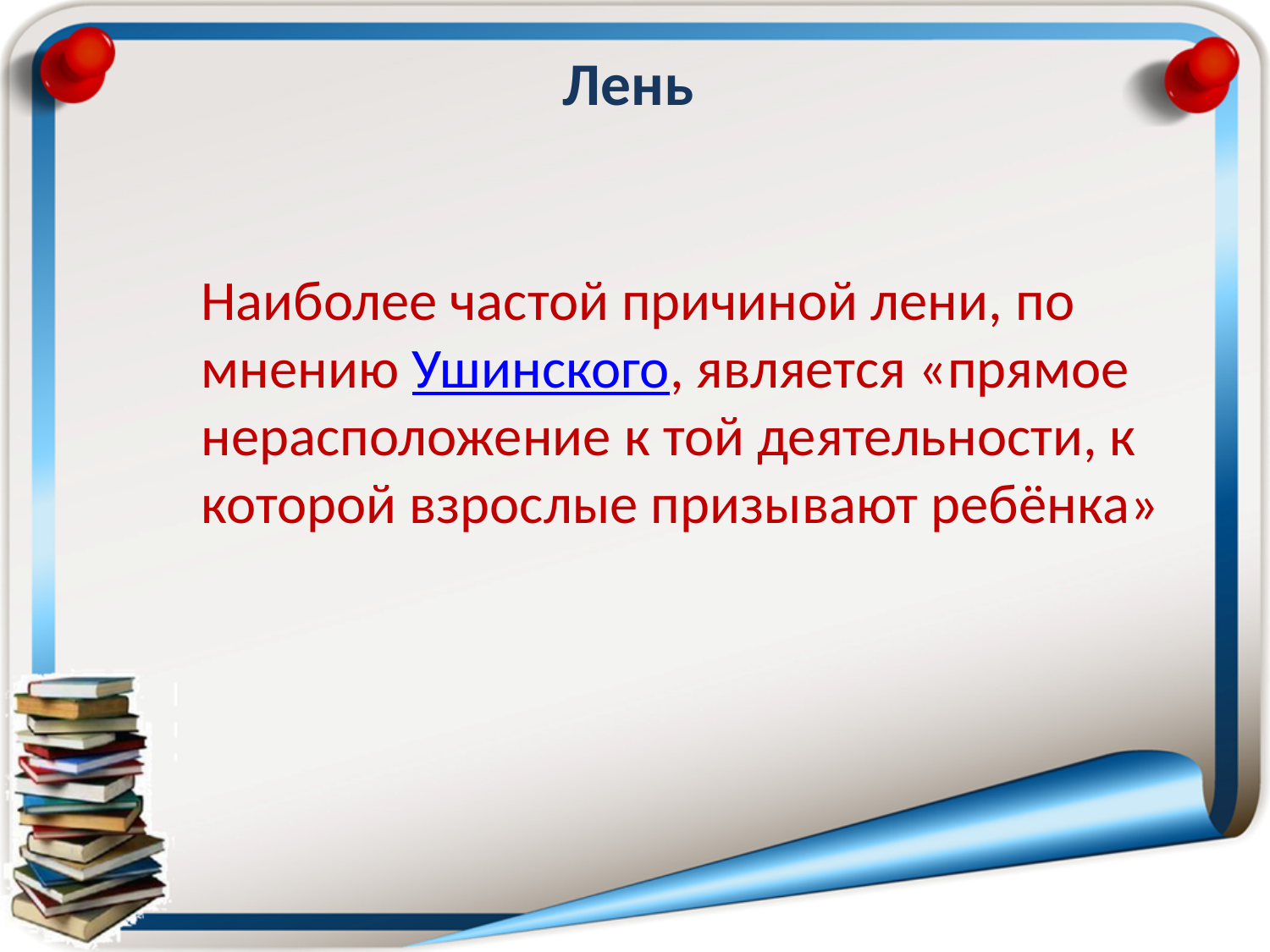

# Лень

Наиболее частой причиной лени, по мнению Ушинского, является «прямое нерасположение к той деятельности, к которой взрослые призывают ребёнка»